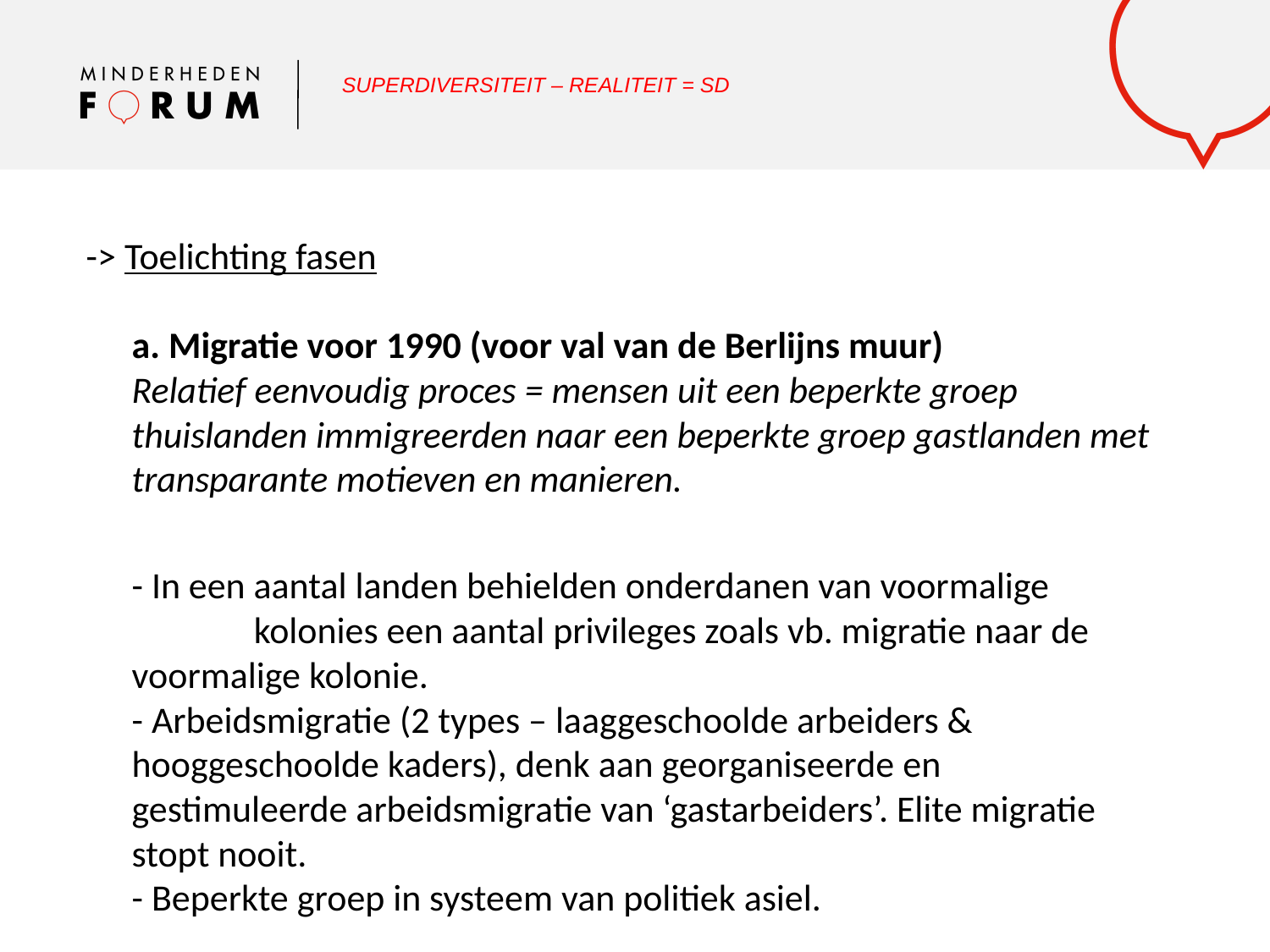

SUPERDIVERSITEIT – REALITEIT = SD

-> Toelichting fasen
a. Migratie voor 1990 (voor val van de Berlijns muur)
Relatief eenvoudig proces = mensen uit een beperkte groep thuislanden immigreerden naar een beperkte groep gastlanden met transparante motieven en manieren.
- In een aantal landen behielden onderdanen van voormalige 	 	 	kolonies een aantal privileges zoals vb. migratie naar de 	voormalige kolonie.
- Arbeidsmigratie (2 types – laaggeschoolde arbeiders & 	hooggeschoolde kaders), denk aan georganiseerde en 	gestimuleerde arbeidsmigratie van ‘gastarbeiders’. Elite migratie 	stopt nooit.
- Beperkte groep in systeem van politiek asiel.